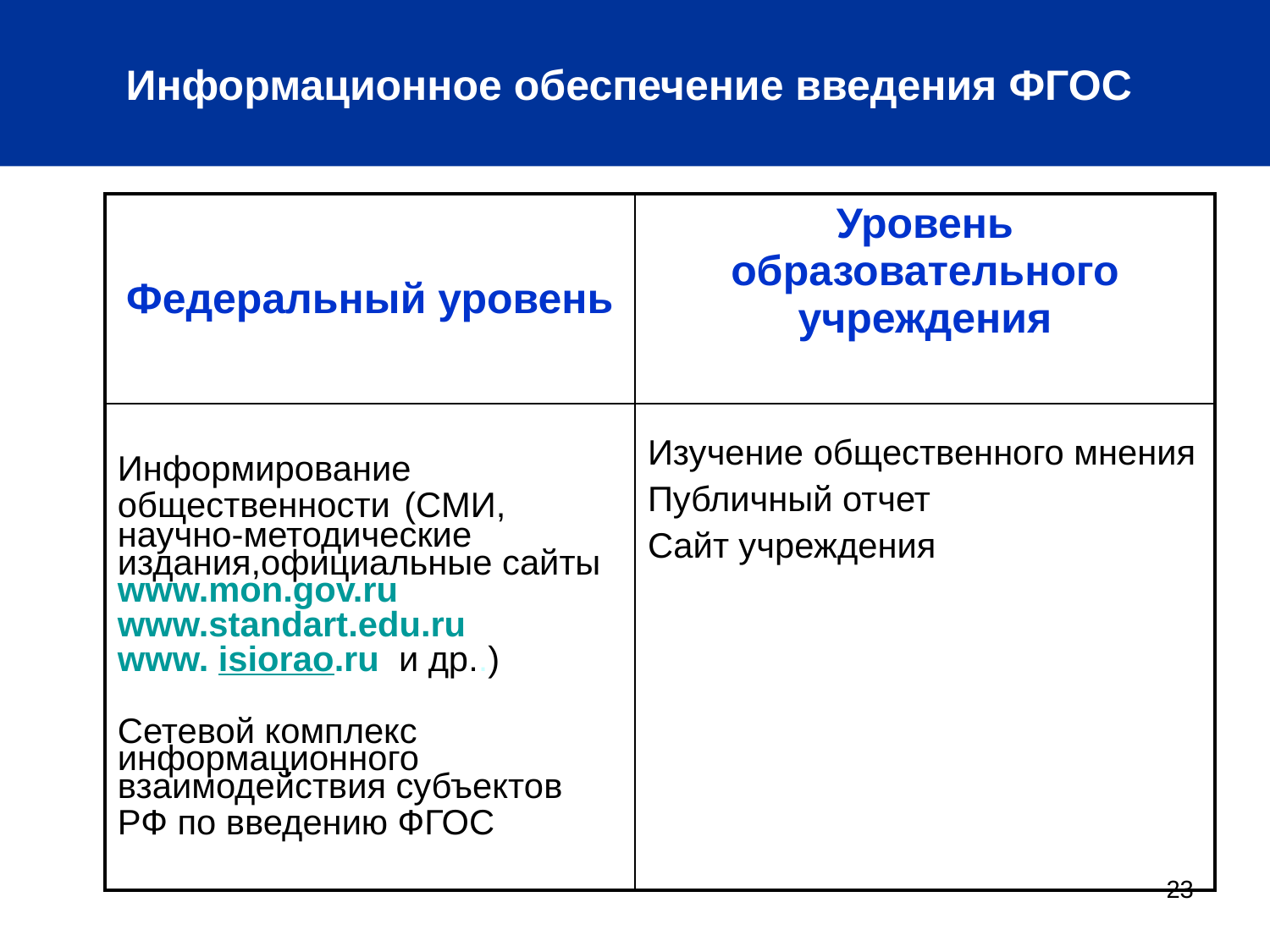

Информационное обеспечение введения ФГОС
| Федеральный уровень | Уровень образовательного учреждения |
| --- | --- |
| Информирование общественности (СМИ, научно-методические издания,официальные сайты www.mon.gov.ru www.standart.edu.ru www. isiorao.ru и др..) Сетевой комплекс информационного взаимодействия субъектов РФ по введению ФГОС | Изучение общественного мнения Публичный отчет Сайт учреждения |

23